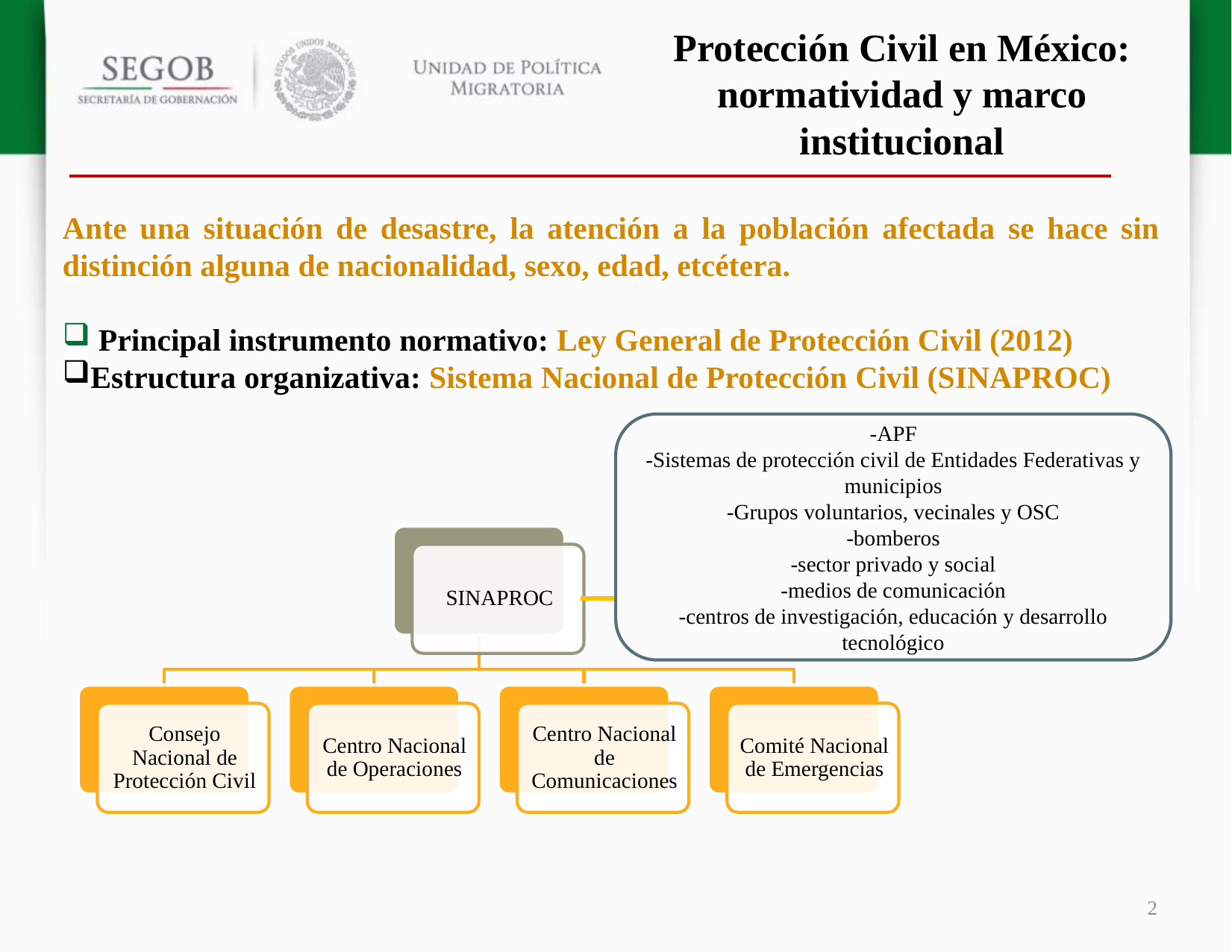

# Protección Civil en México: normatividad y marco institucional

Ante una situación de desastre, la atención a la población afectada se hace sin distinción alguna de nacionalidad, sexo, edad, etcétera.

 Principal instrumento normativo: Ley General de Protección Civil (2012)
Estructura organizativa: Sistema Nacional de Protección Civil (SINAPROC)
SINAPROC
Consejo Nacional de Protección Civil
Centro Nacional de Operaciones
Centro Nacional de Comunicaciones
Comité Nacional de Emergencias
-APF
-Sistemas de protección civil de Entidades Federativas y municipios
-Grupos voluntarios, vecinales y OSC
-bomberos
-sector privado y social
-medios de comunicación
-centros de investigación, educación y desarrollo tecnológico
2